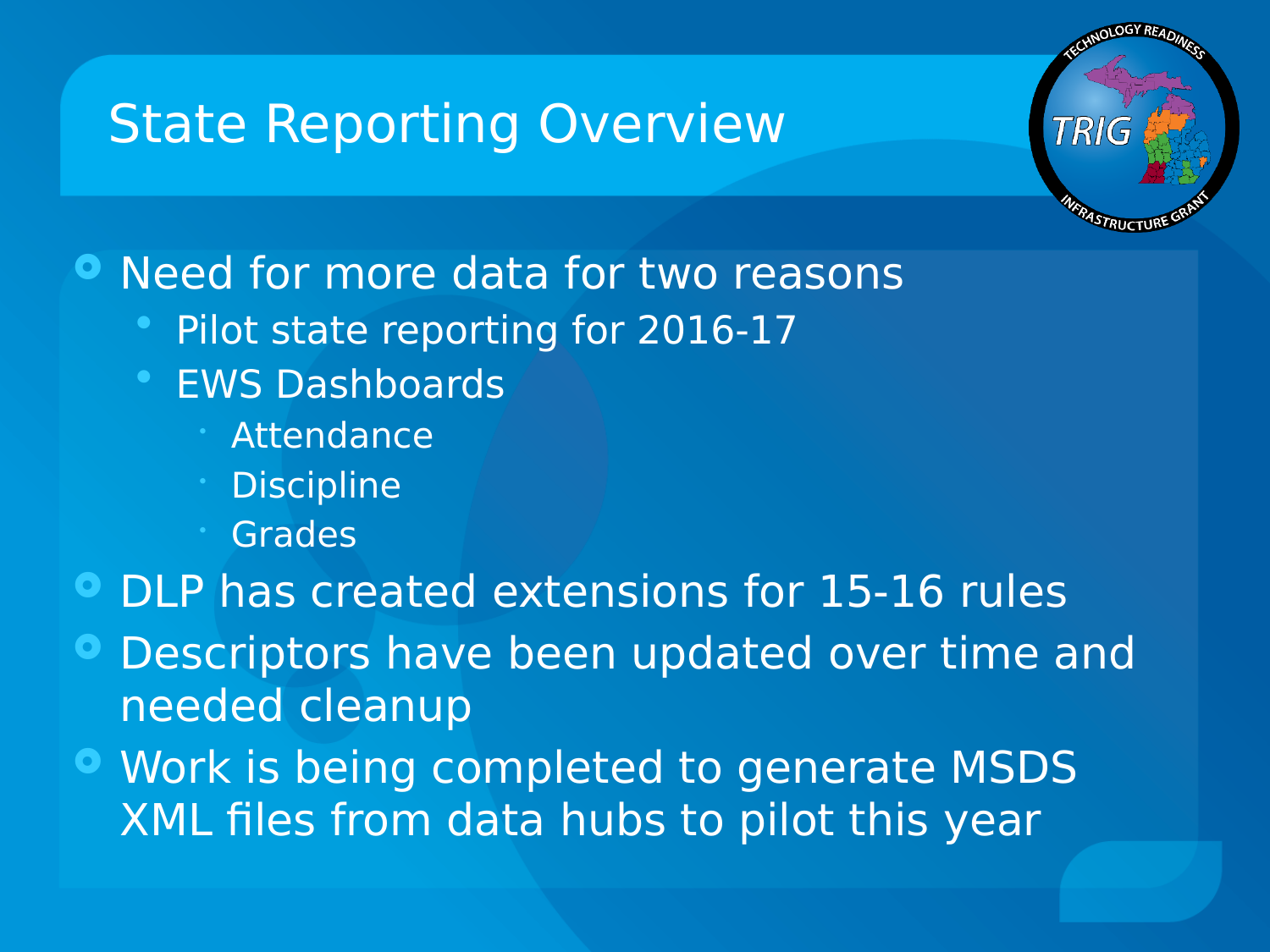

# State Reporting Overview
Need for more data for two reasons
Pilot state reporting for 2016-17
EWS Dashboards
Attendance
Discipline
Grades
DLP has created extensions for 15-16 rules
Descriptors have been updated over time and needed cleanup
Work is being completed to generate MSDS XML files from data hubs to pilot this year